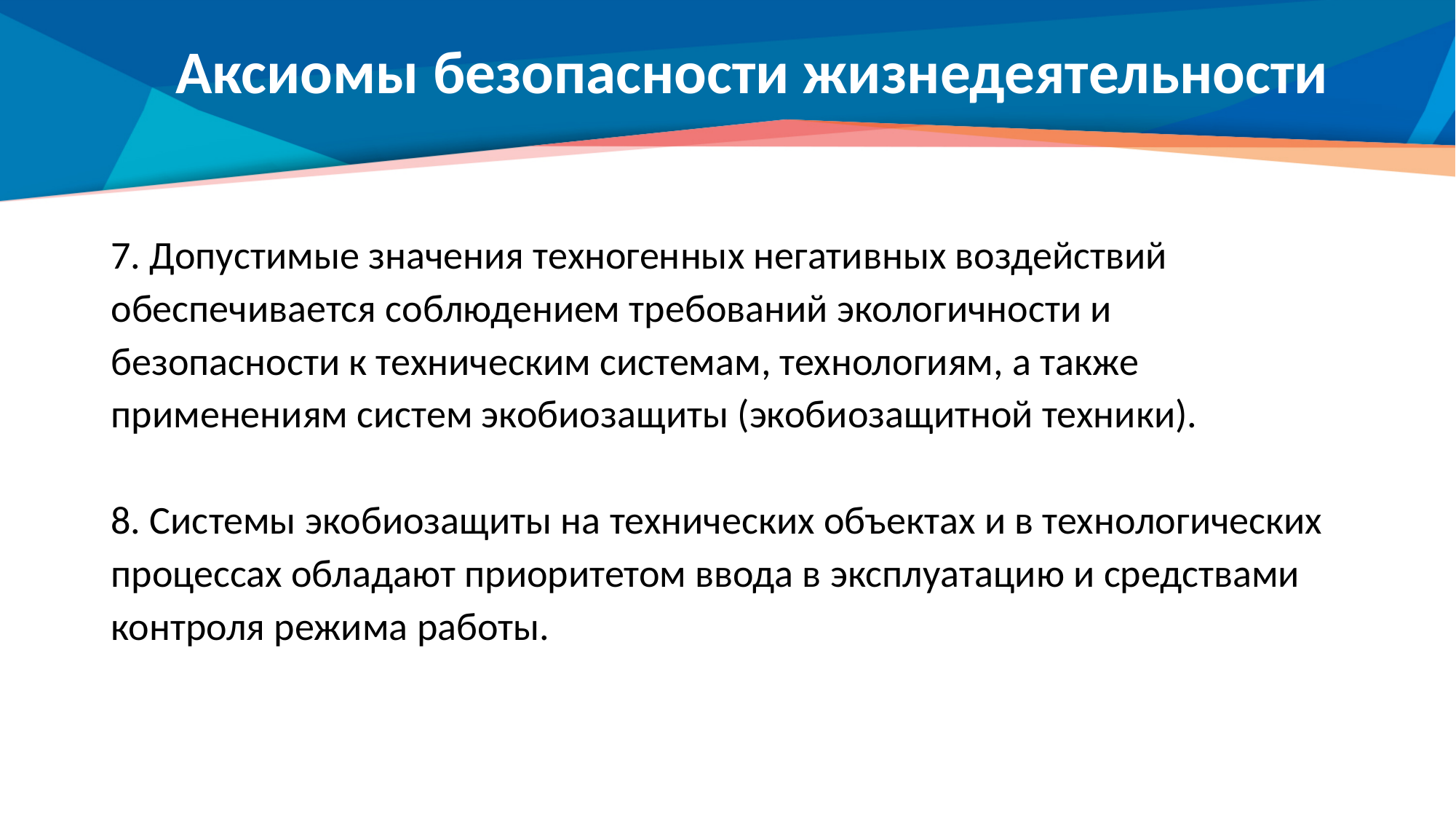

# Аксиомы безопасности жизнедеятельности
7. Допустимые значения техногенных негативных воздействий обеспечивается соблюдением требований экологичности и безопасности к техническим системам, технологиям, а также применениям систем экобиозащиты (экобиозащитной техники).

8. Системы экобиозащиты на технических объектах и в технологических процессах обладают приоритетом ввода в эксплуатацию и средствами контроля режима работы.